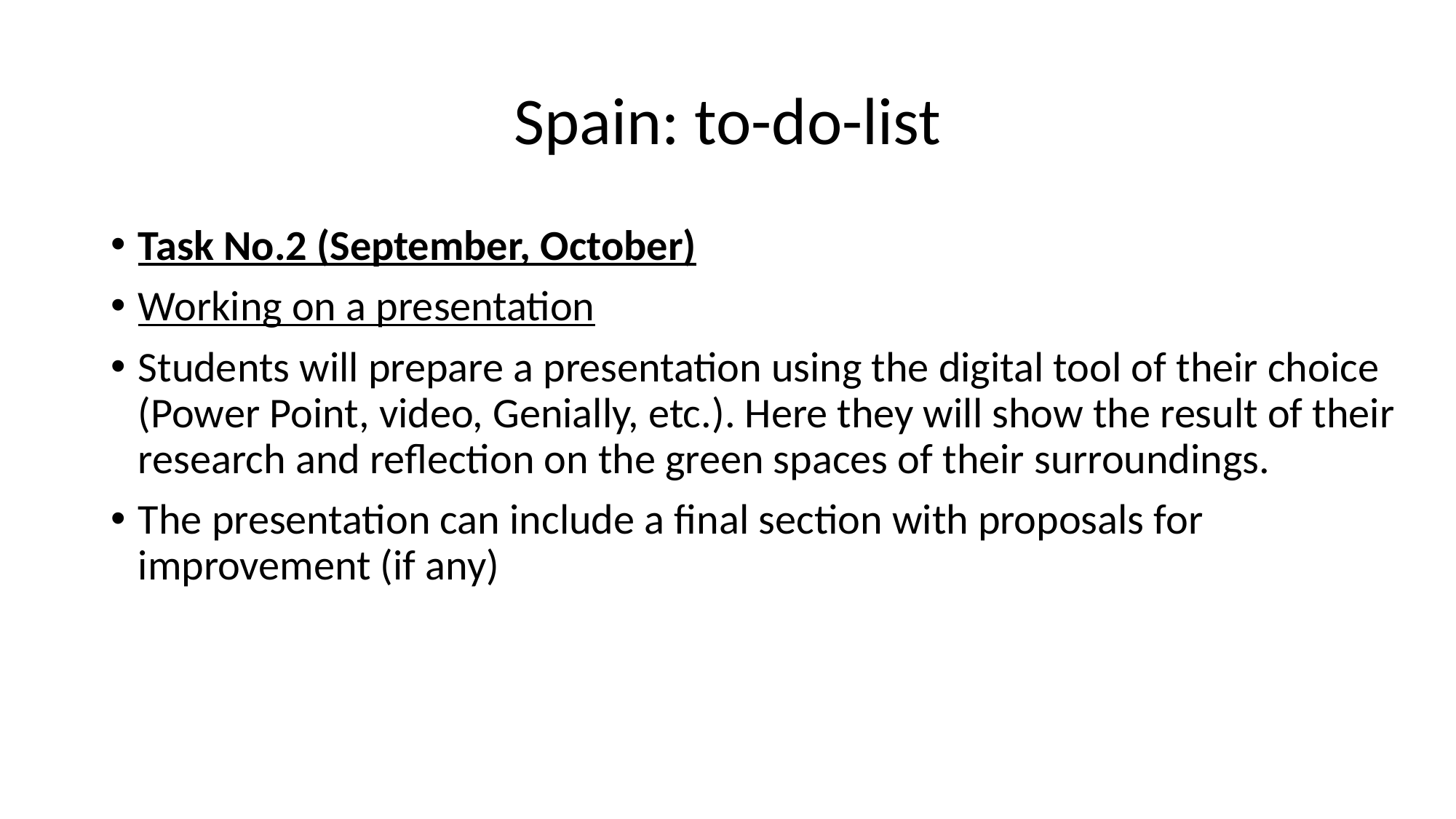

# Spain: to-do-list
Task No.2 (September, October)
Working on a presentation
Students will prepare a presentation using the digital tool of their choice (Power Point, video, Genially, etc.). Here they will show the result of their research and reflection on the green spaces of their surroundings.
The presentation can include a final section with proposals for improvement (if any)